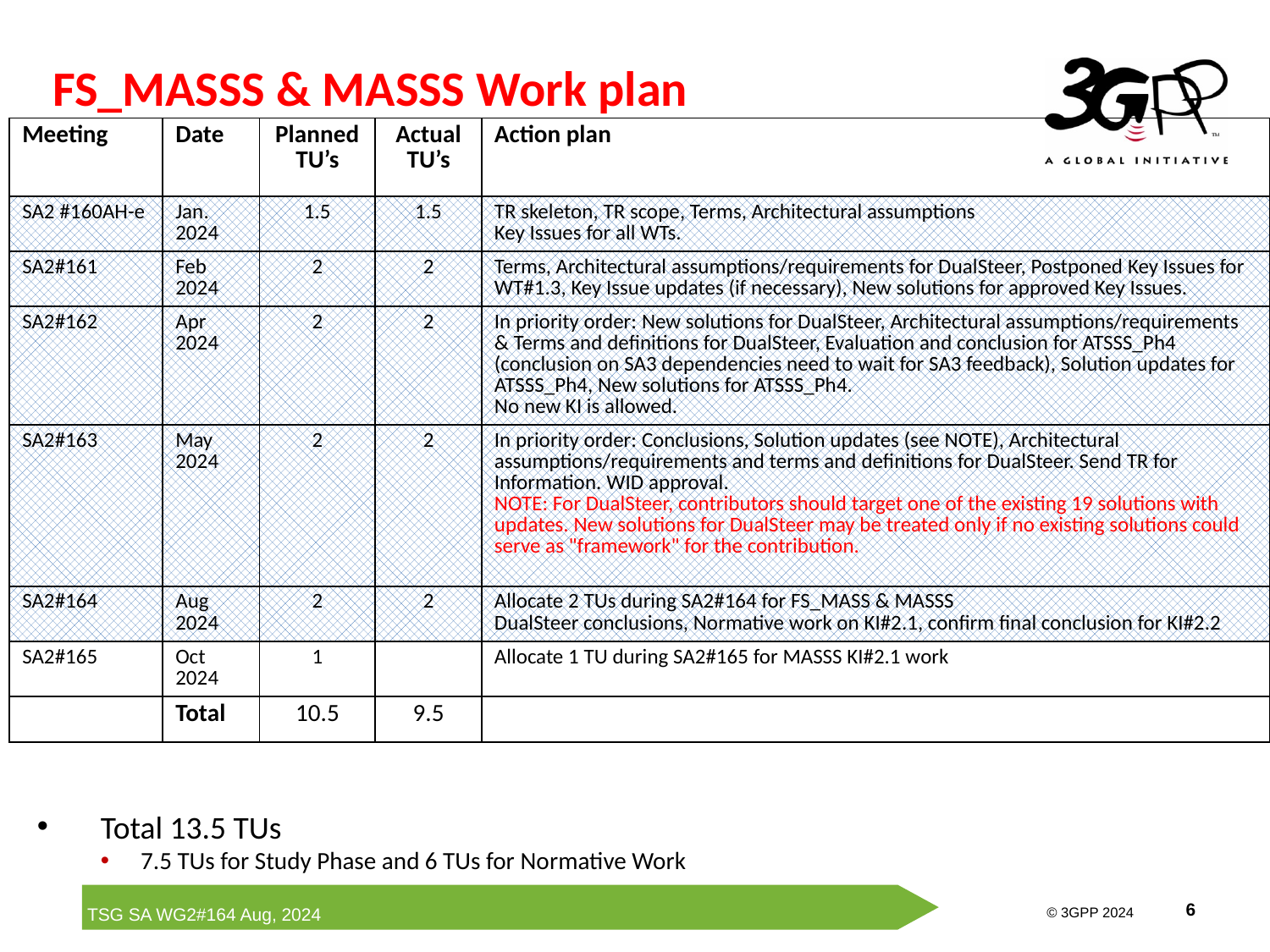

FS_MASSS & MASSS Work plan
| Meeting | Date | Planned TU’s | Actual TU’s | Action plan |
| --- | --- | --- | --- | --- |
| SA2 #160AH-e | Jan. 2024 | 1.5 | 1.5 | TR skeleton, TR scope, Terms, Architectural assumptions Key Issues for all WTs. |
| SA2#161 | Feb 2024 | 2 | 2 | Terms, Architectural assumptions/requirements for DualSteer, Postponed Key Issues for WT#1.3, Key Issue updates (if necessary), New solutions for approved Key Issues. |
| SA2#162 | Apr 2024 | 2 | 2 | In priority order: New solutions for DualSteer, Architectural assumptions/requirements & Terms and definitions for DualSteer, Evaluation and conclusion for ATSSS\_Ph4 (conclusion on SA3 dependencies need to wait for SA3 feedback), Solution updates for ATSSS\_Ph4, New solutions for ATSSS\_Ph4. No new KI is allowed. |
| SA2#163 | May 2024 | 2 | 2 | In priority order: Conclusions, Solution updates (see NOTE), Architectural assumptions/requirements and terms and definitions for DualSteer. Send TR for Information. WID approval. NOTE: For DualSteer, contributors should target one of the existing 19 solutions with updates. New solutions for DualSteer may be treated only if no existing solutions could serve as "framework" for the contribution. |
| SA2#164 | Aug 2024 | 2 | 2 | Allocate 2 TUs during SA2#164 for FS\_MASS & MASSS DualSteer conclusions, Normative work on KI#2.1, confirm final conclusion for KI#2.2 |
| SA2#165 | Oct 2024 | 1 |  | Allocate 1 TU during SA2#165 for MASSS KI#2.1 work |
|  | Total | 10.5 | 9.5 |  |
Total 13.5 TUs
7.5 TUs for Study Phase and 6 TUs for Normative Work